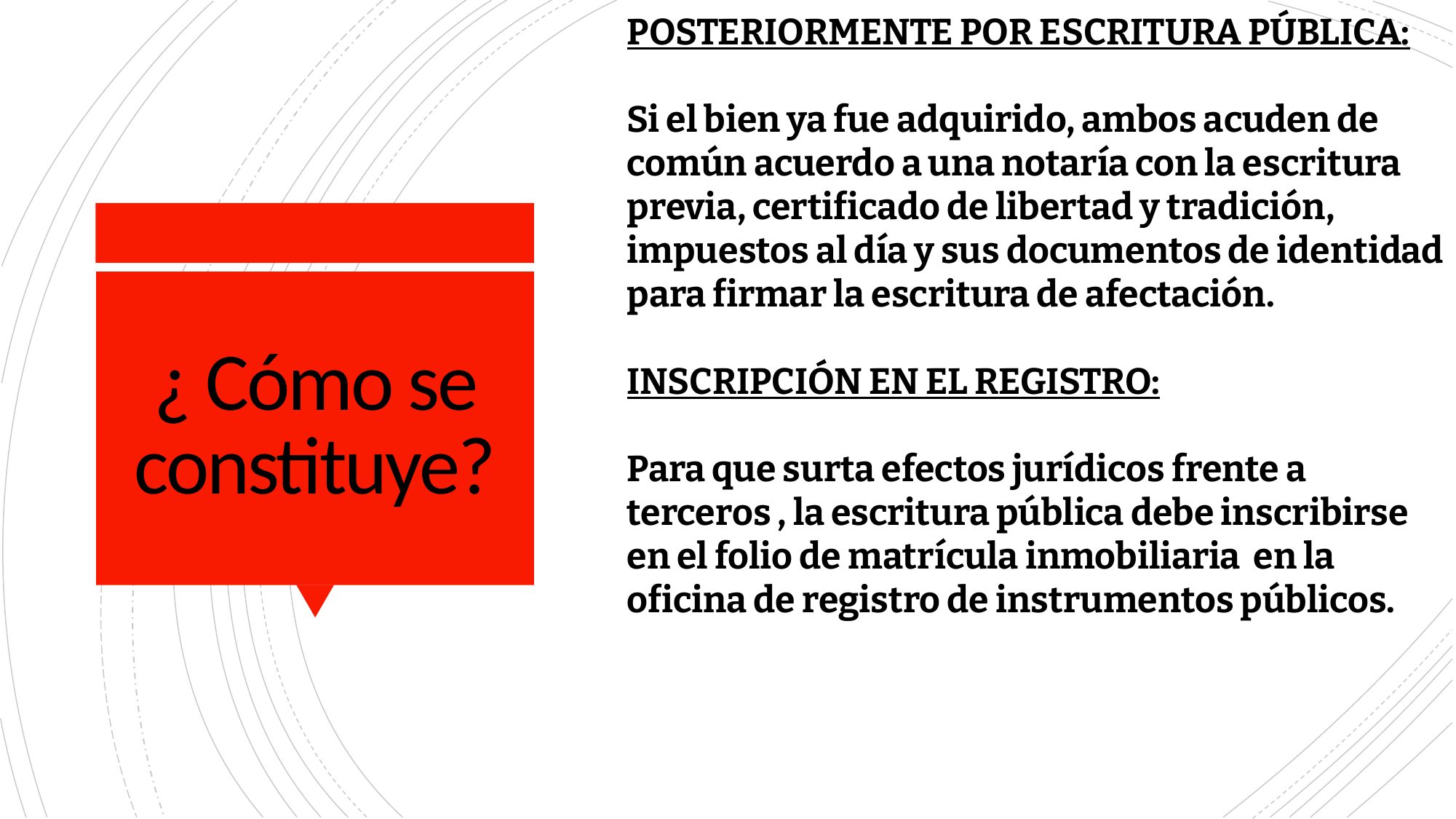

POSTERIORMENTE POR ESCRITURA PÚBLICA:

Si el bien ya fue adquirido, ambos acuden de común acuerdo a una notaría con la escritura previa, certificado de libertad y tradición, impuestos al día y sus documentos de identidad para firmar la escritura de afectación.

INSCRIPCIÓN EN EL REGISTRO:

Para que surta efectos jurídicos frente a terceros , la escritura pública debe inscribirse en el folio de matrícula inmobiliaria  en la oficina de registro de instrumentos públicos.

# ¿ Cómo se constituye?